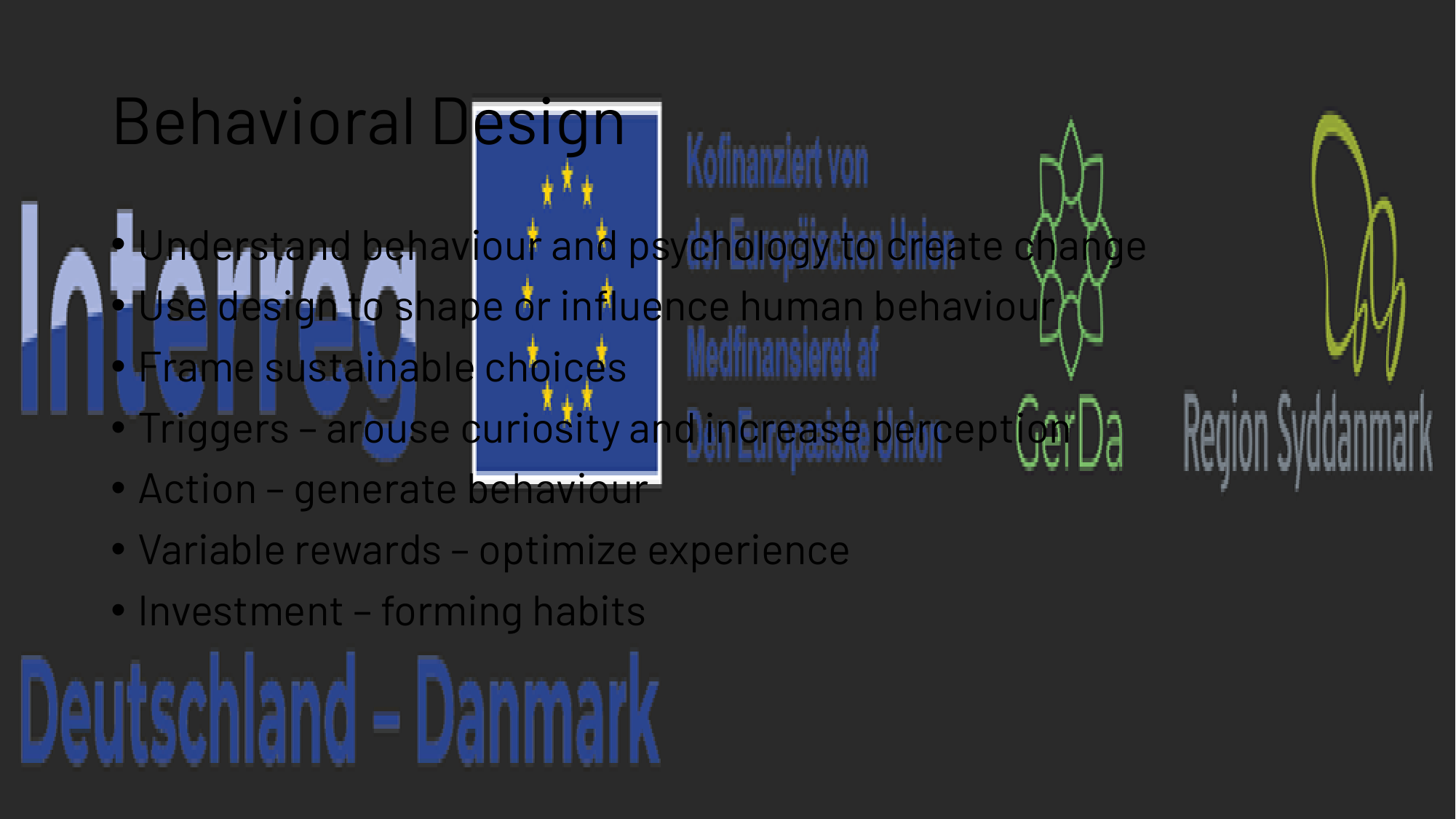

# Behavioral Design
Understand behaviour and psychology to create change
Use design to shape or influence human behaviour
Frame sustainable choices
Triggers – arouse curiosity and increase perception
Action – generate behaviour
Variable rewards – optimize experience
Investment – forming habits